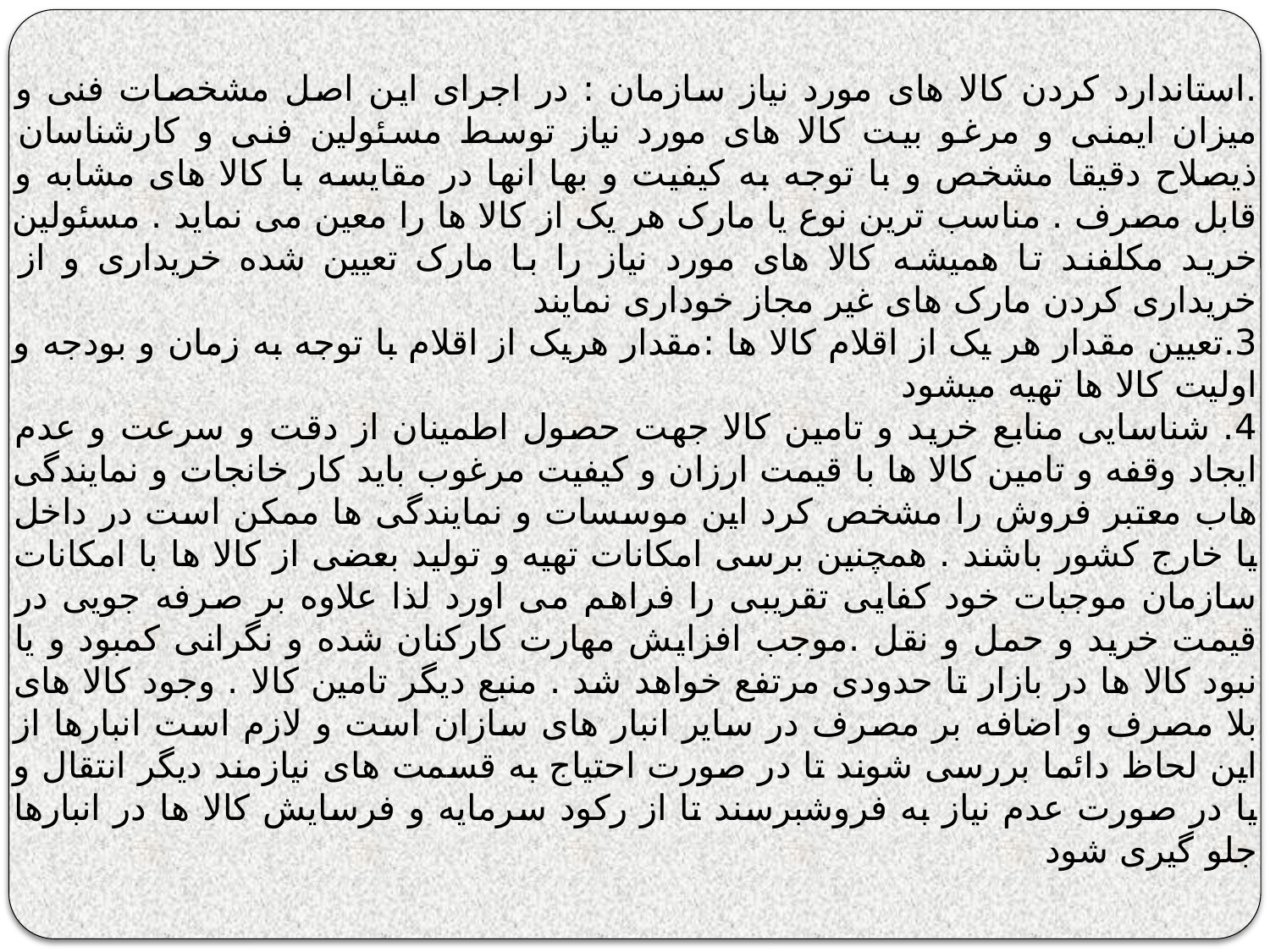

.استاندارد کردن کالا های مورد نیاز سازمان : در اجرای این اصل مشخصات فنی و میزان ایمنی و مرغو بیت کالا های مورد نیاز توسط مسئولین فنی و کارشناسان ذیصلاح دقیقا مشخص و با توجه به کیفیت و بها انها در مقایسه با کالا های مشابه و قابل مصرف . مناسب ترین نوع یا مارک هر یک از کالا ها را معین می نماید . مسئولین خرید مکلفند تا همیشه کالا های مورد نیاز را با مارک تعیین شده خریداری و از خریداری کردن مارک های غیر مجاز خوداری نمایند
3.تعیین مقدار هر یک از اقلام کالا ها :مقدار هریک از اقلام با توجه به زمان و بودجه و اولیت کالا ها تهیه میشود
4. شناسایی منابع خرید و تامین کالا جهت حصول اطمینان از دقت و سرعت و عدم ایجاد وقفه و تامین کالا ها با قیمت ارزان و کیفیت مرغوب باید کار خانجات و نمایندگی هاب معتبر فروش را مشخص کرد این موسسات و نمایندگی ها ممکن است در داخل یا خارج کشور باشند . همچنین برسی امکانات تهیه و تولید بعضی از کالا ها با امکانات سازمان موجبات خود کفایی تقریبی را فراهم می اورد لذا علاوه بر صرفه جویی در قیمت خرید و حمل و نقل .موجب افزایش مهارت کارکنان شده و نگرانی کمبود و یا نبود کالا ها در بازار تا حدودی مرتفع خواهد شد . منبع دیگر تامین کالا . وجود کالا های بلا مصرف و اضافه بر مصرف در سایر انبار های سازان است و لازم است انبارها از این لحاظ دائما بررسی شوند تا در صورت احتیاج به قسمت های نیازمند دیگر انتقال و یا در صورت عدم نیاز به فروشبرسند تا از رکود سرمایه و فرسایش کالا ها در انبارها جلو گیری شود